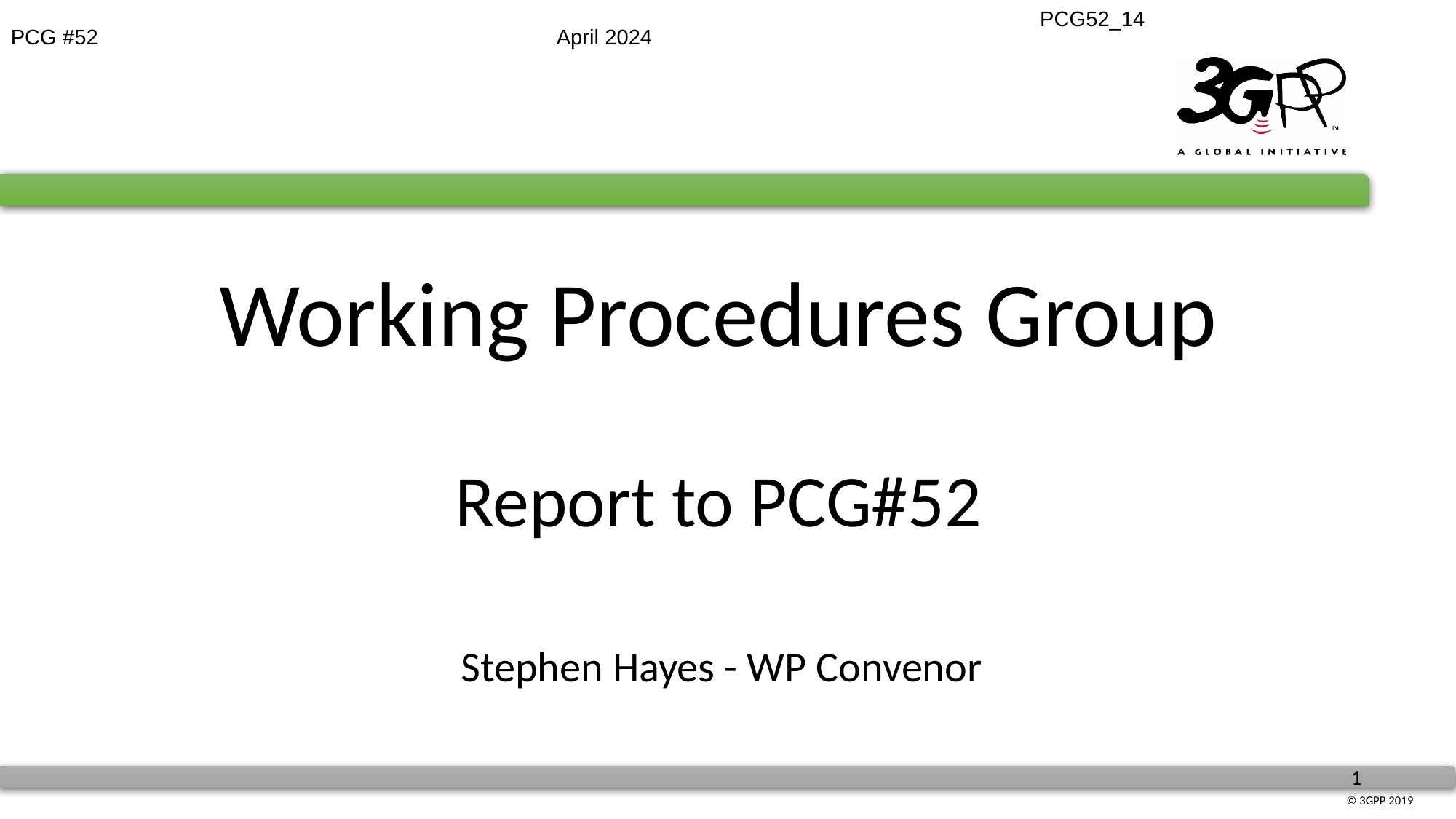

# Working Procedures Group Report to PCG#52
Stephen Hayes - WP Convenor